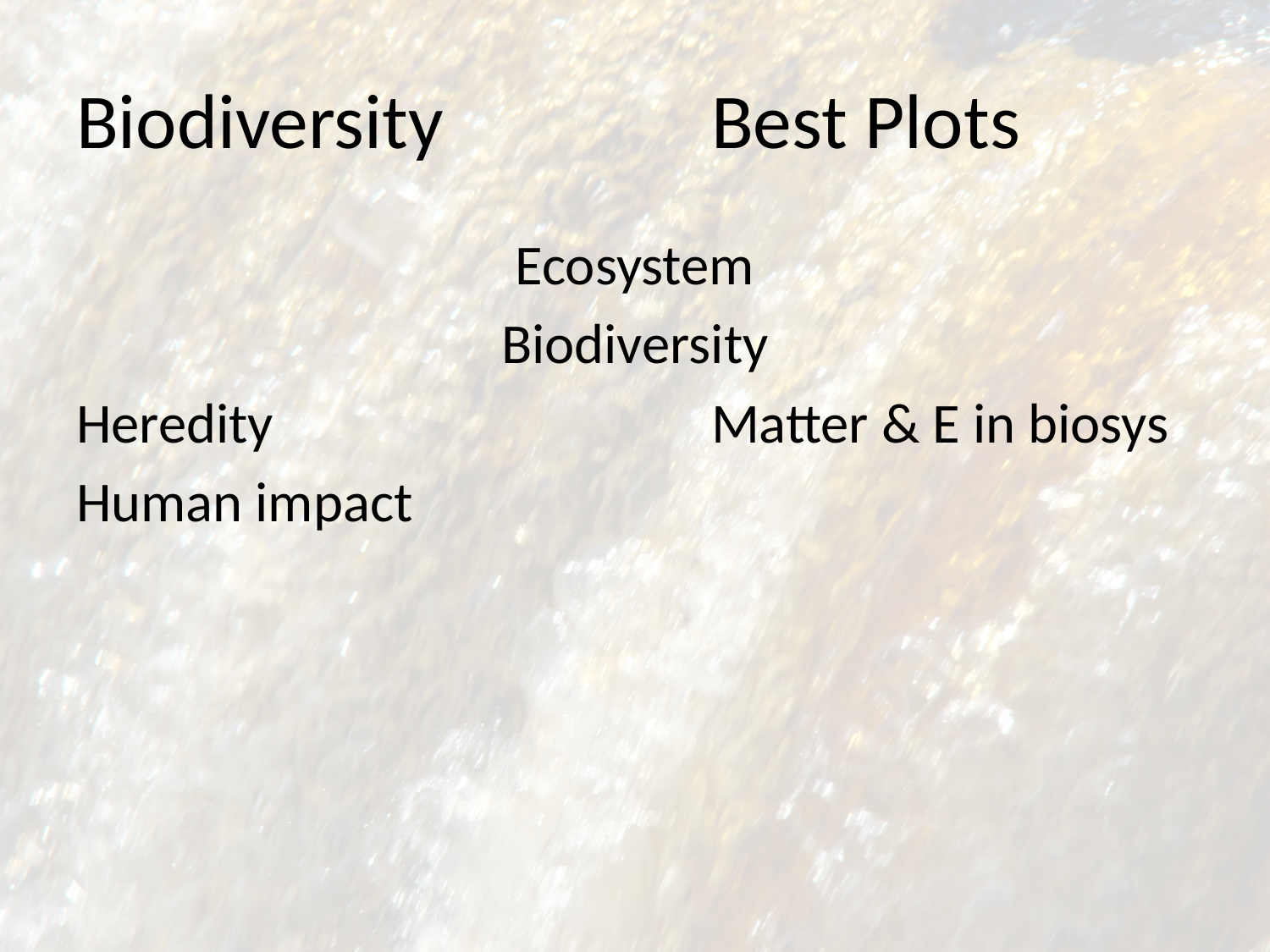

# Biodiversity			Best Plots
Ecosystem
Biodiversity
Heredity				Matter & E in biosys
Human impact